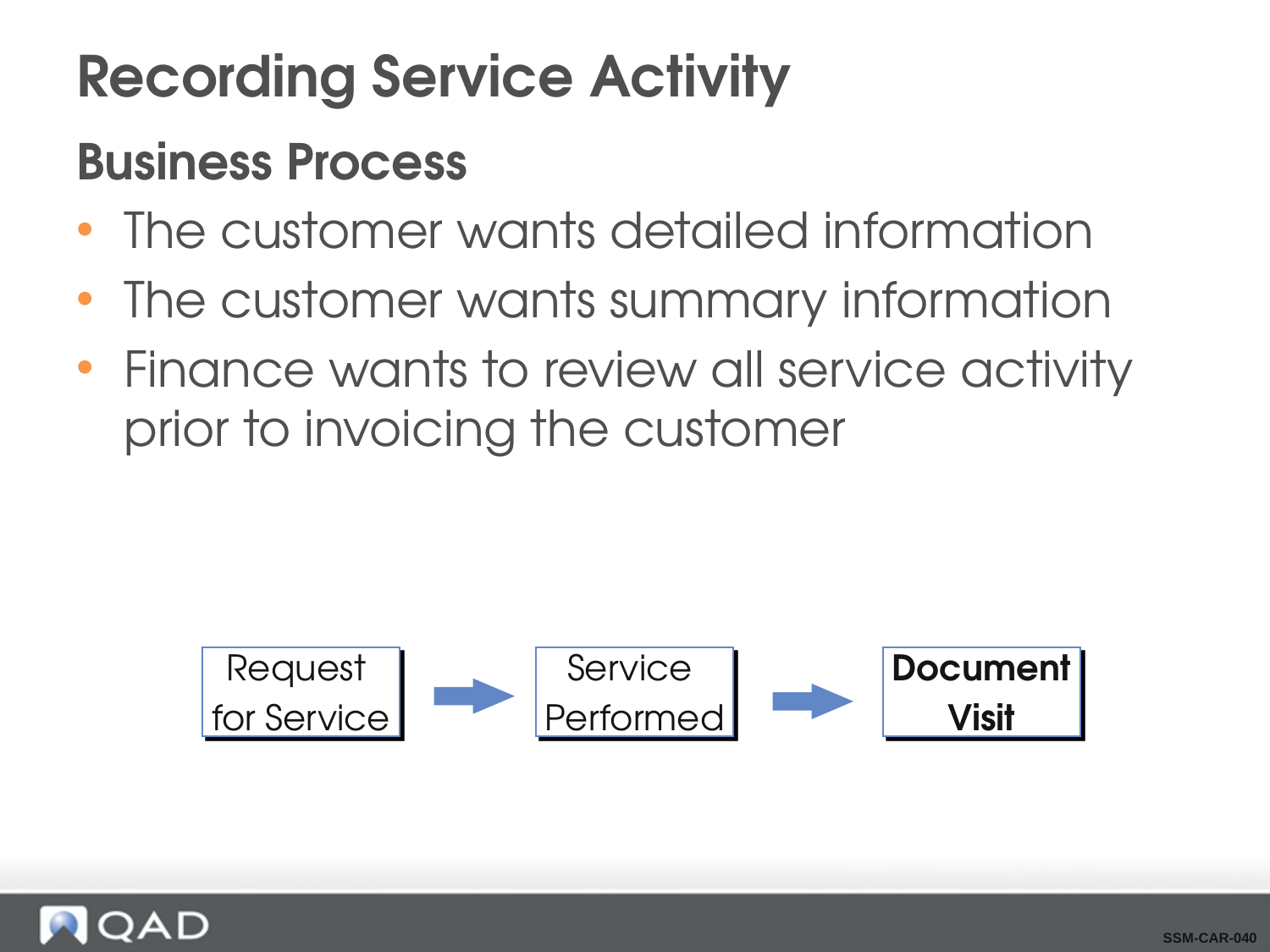

# Recording Service Activity
Business Process
The customer wants detailed information
The customer wants summary information
Finance wants to review all service activity
prior to invoicing the customer

Request
for Service
Service
Performed
Document
Visit

SSM-CAR-040